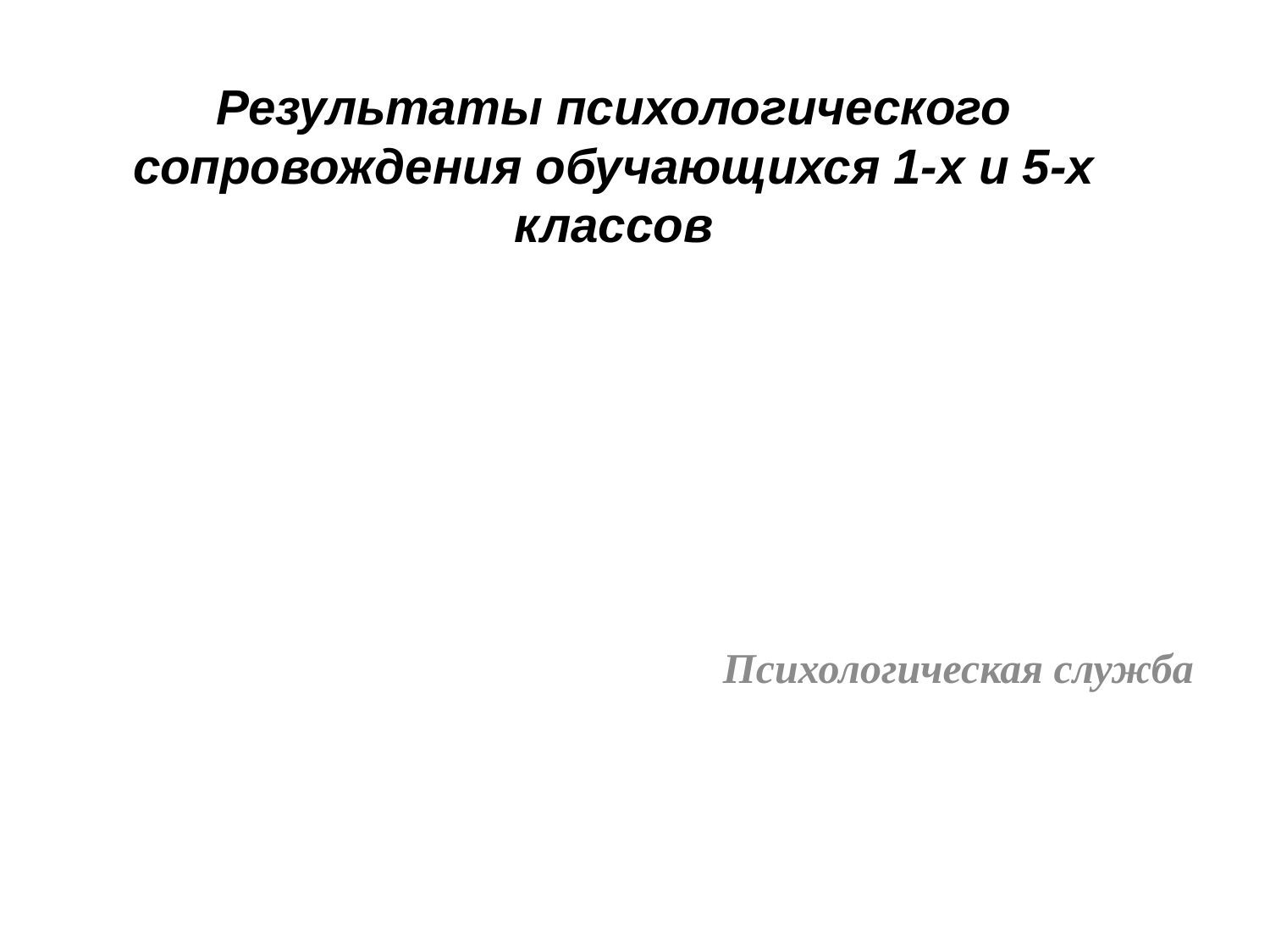

# Результаты психологического сопровождения обучающихся 1-х и 5-х классов
Психологическая служба